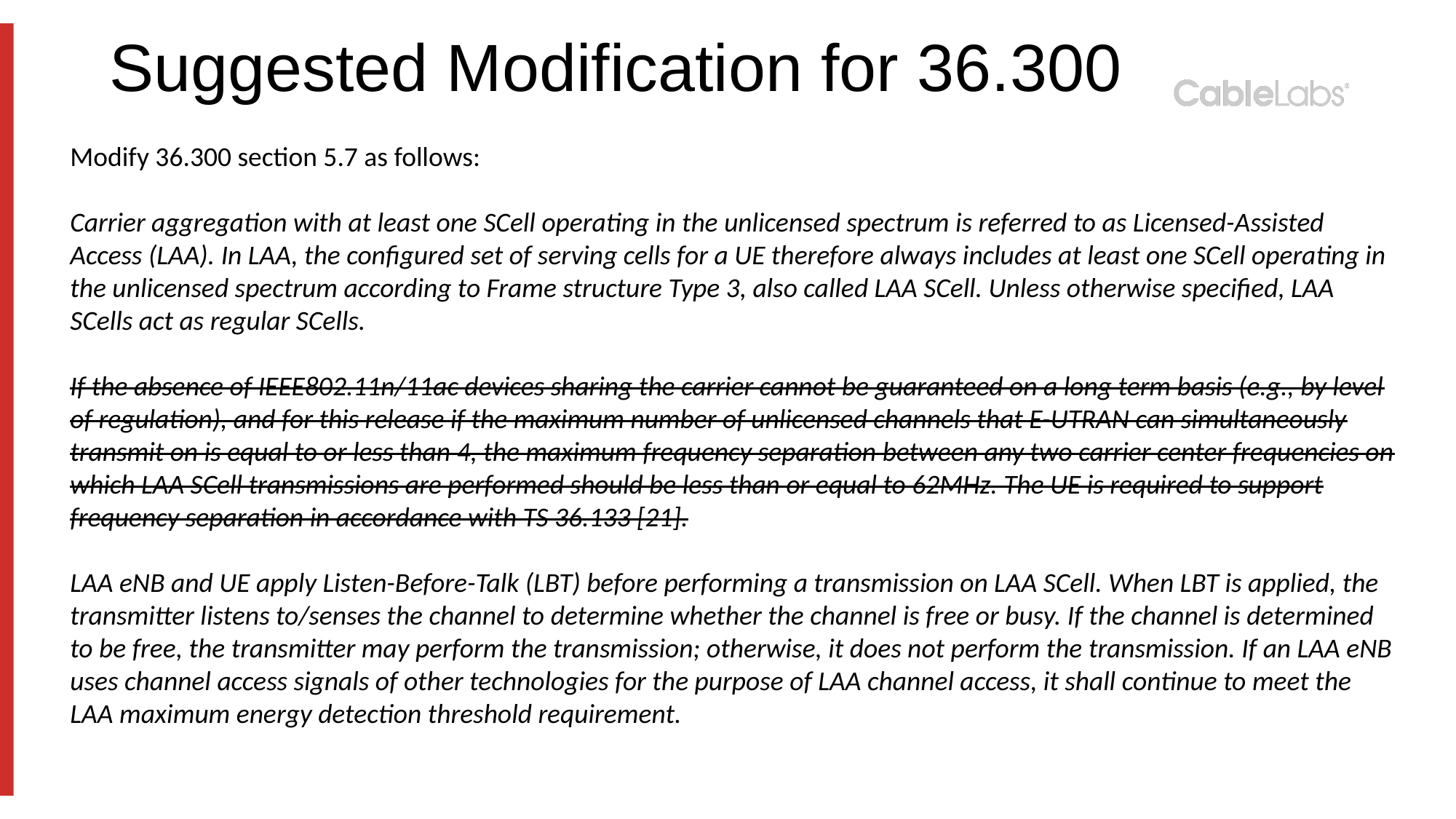

# Suggested Modification for 36.300
Modify 36.300 section 5.7 as follows:

Carrier aggregation with at least one SCell operating in the unlicensed spectrum is referred to as Licensed-Assisted Access (LAA). In LAA, the configured set of serving cells for a UE therefore always includes at least one SCell operating in the unlicensed spectrum according to Frame structure Type 3, also called LAA SCell. Unless otherwise specified, LAA SCells act as regular SCells.

If the absence of IEEE802.11n/11ac devices sharing the carrier cannot be guaranteed on a long term basis (e.g., by level of regulation), and for this release if the maximum number of unlicensed channels that E-UTRAN can simultaneously transmit on is equal to or less than 4, the maximum frequency separation between any two carrier center frequencies on which LAA SCell transmissions are performed should be less than or equal to 62MHz. The UE is required to support frequency separation in accordance with TS 36.133 [21].

LAA eNB and UE apply Listen-Before-Talk (LBT) before performing a transmission on LAA SCell. When LBT is applied, the transmitter listens to/senses the channel to determine whether the channel is free or busy. If the channel is determined to be free, the transmitter may perform the transmission; otherwise, it does not perform the transmission. If an LAA eNB uses channel access signals of other technologies for the purpose of LAA channel access, it shall continue to meet the LAA maximum energy detection threshold requirement.